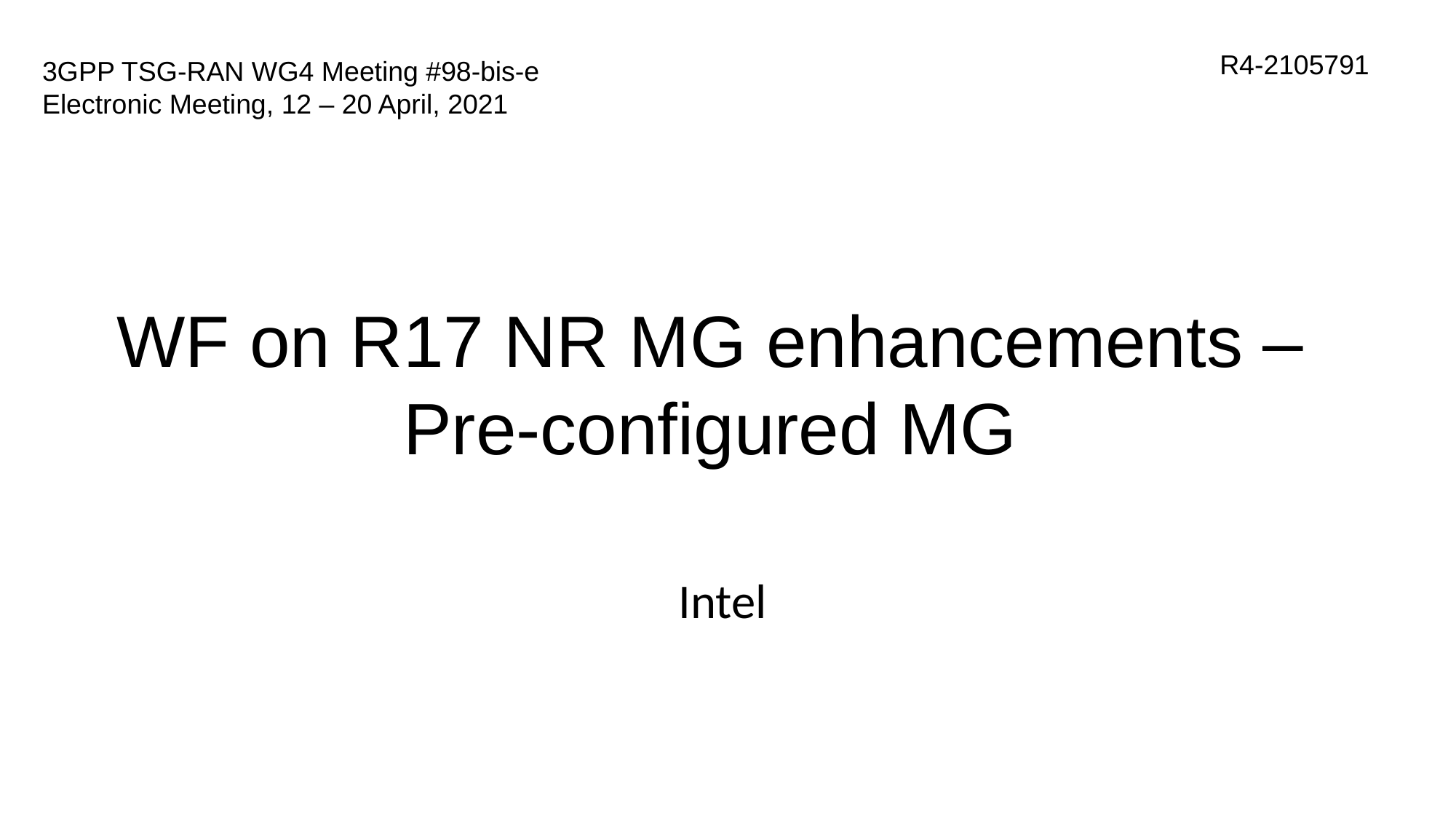

# 3GPP TSG-RAN WG4 Meeting #98-bis-e Electronic Meeting, 12 – 20 April, 2021
R4-2105791
WF on R17 NR MG enhancements – Pre-configured MG
Intel